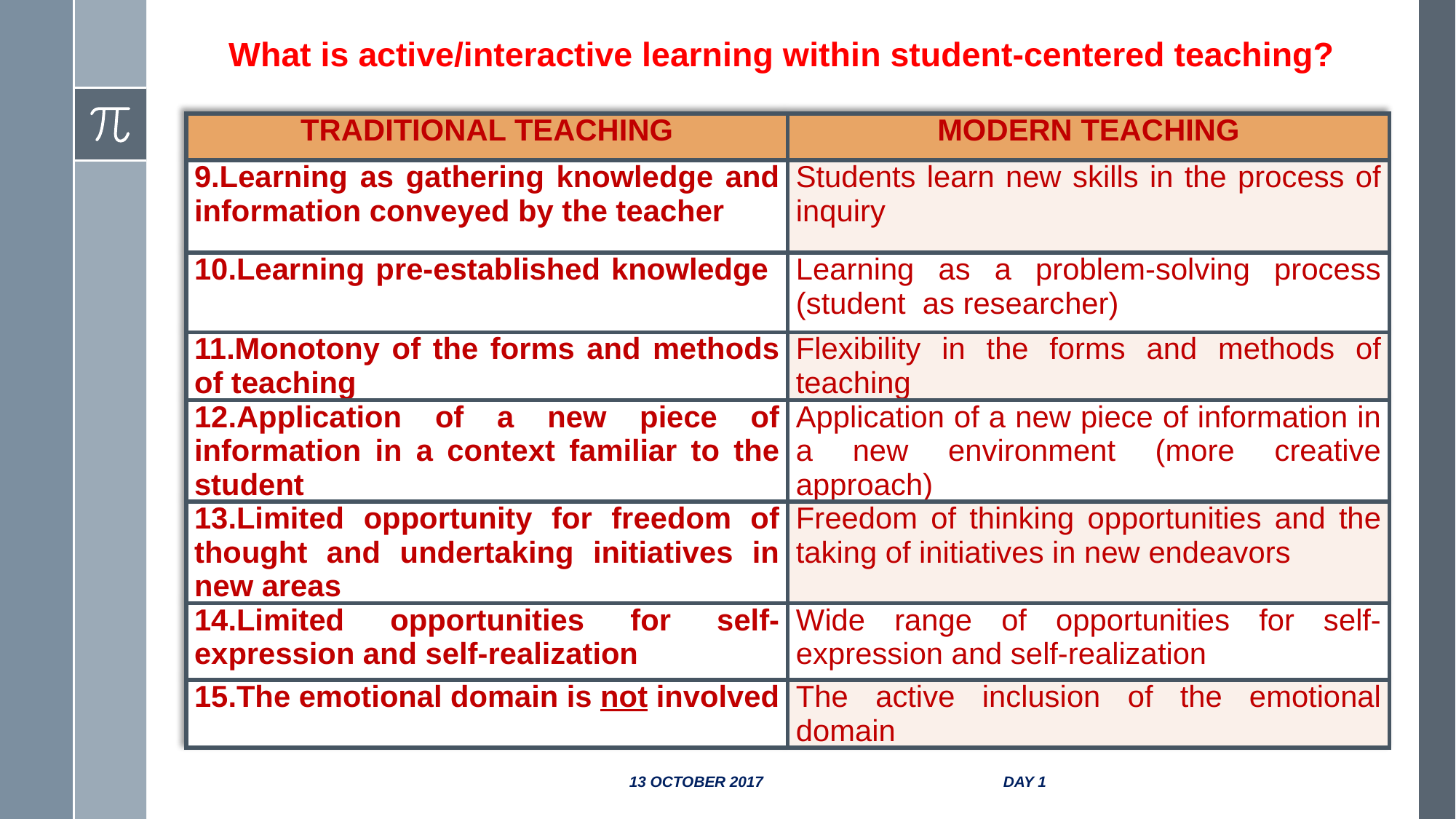

# What is active/interactive learning within student-centered teaching?
| TRADITIONAL TEACHING | MODERN TEACHING |
| --- | --- |
| 9.Learning as gathering knowledge and information conveyed by the teacher | Students learn new skills in the process of inquiry |
| 10.Learning pre-established knowledge | Learning as a problem-solving process (student as researcher) |
| 11.Monotony of the forms and methods of teaching | Flexibility in the forms and methods of teaching |
| 12.Application of a new piece of information in a context familiar to the student | Application of a new piece of information in a new environment (more creative approach) |
| 13.Limited opportunity for freedom of thought and undertaking initiatives in new areas | Freedom of thinking opportunities and the taking of initiatives in new endeavors |
| 14.Limited opportunities for self-expression and self-realization | Wide range of opportunities for self-expression and self-realization |
| 15.The emotional domain is not involved | The active inclusion of the emotional domain |
13 October 2017
Day 1